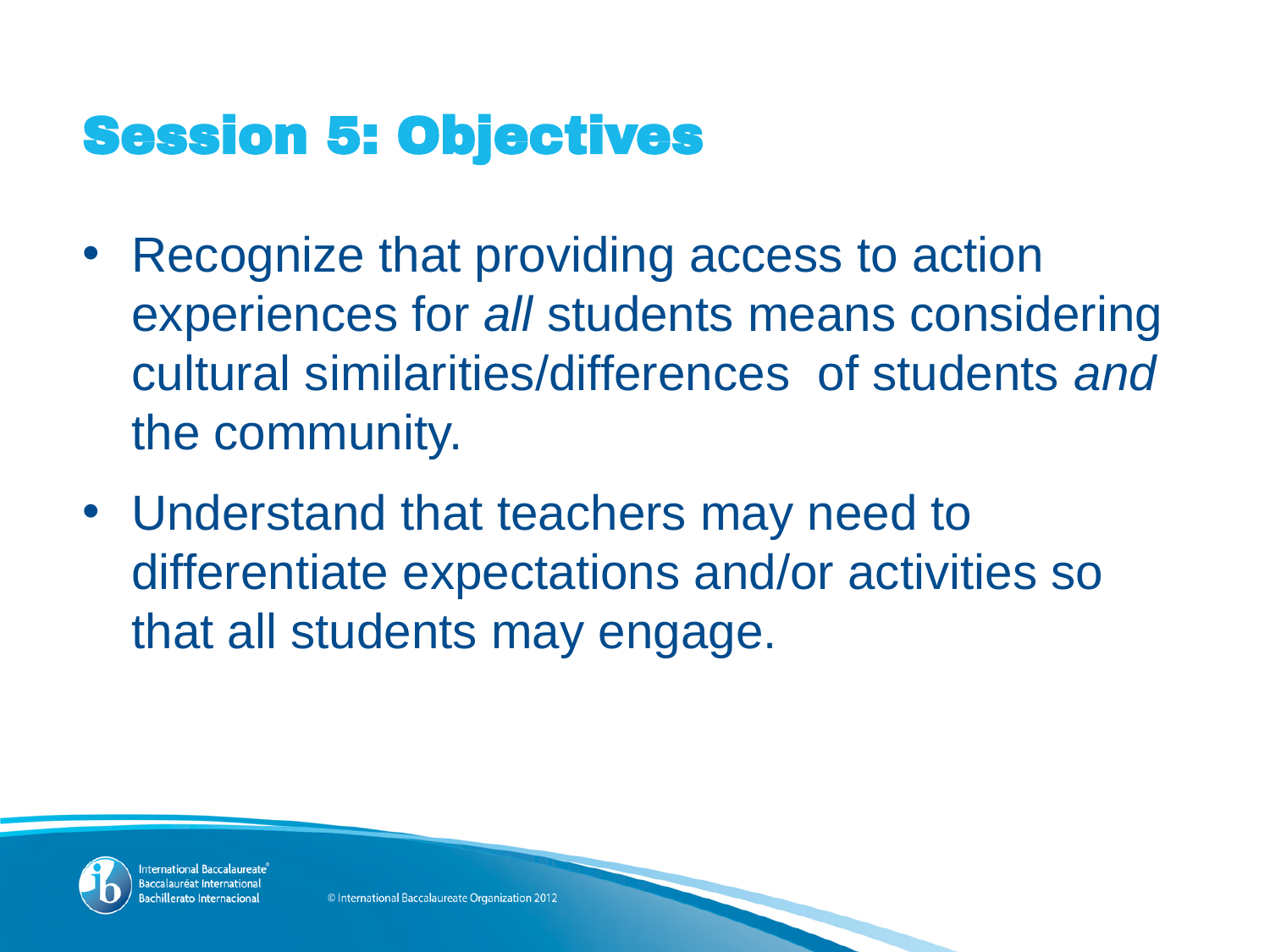

# Session 5: Objectives
Recognize that providing access to action experiences for all students means considering cultural similarities/differences  of students and the community.
Understand that teachers may need to differentiate expectations and/or activities so that all students may engage.